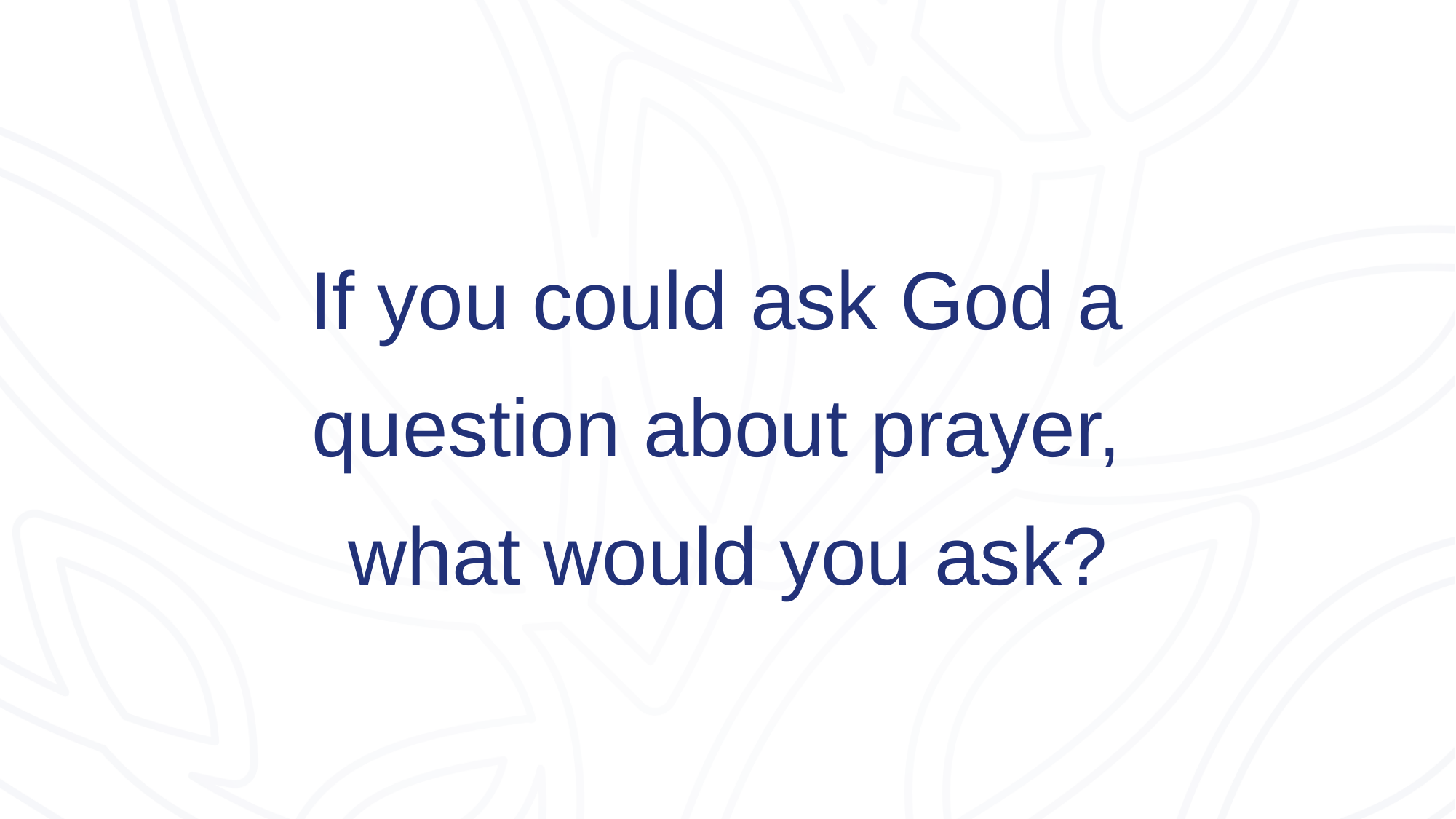

# If you could ask God a question about prayer, what would you ask?